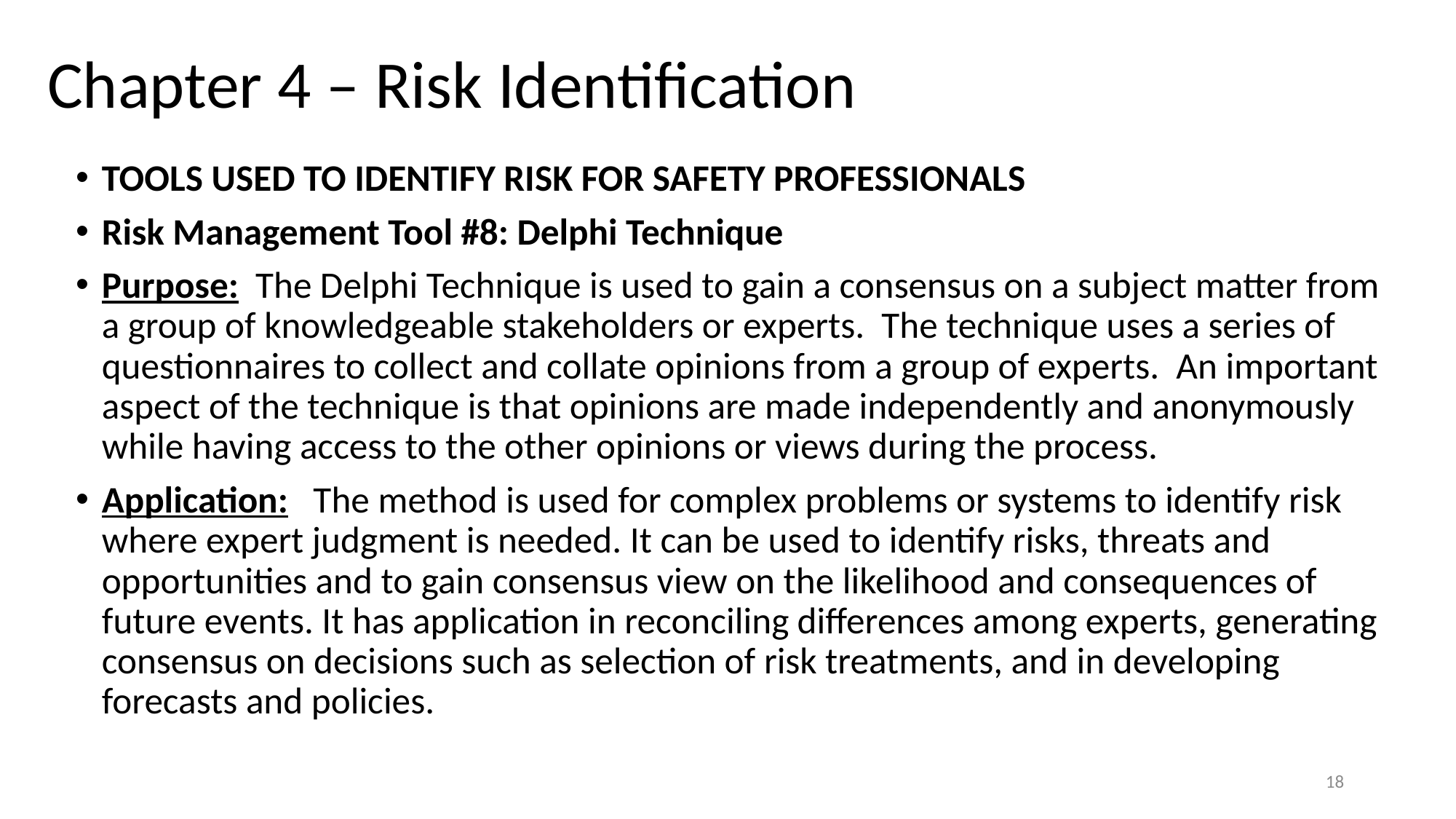

# Chapter 4 – Risk Identification
TOOLS USED TO IDENTIFY RISK FOR SAFETY PROFESSIONALS
Risk Management Tool #8: Delphi Technique
Purpose:  The Delphi Technique is used to gain a consensus on a subject matter from a group of knowledgeable stakeholders or experts.  The technique uses a series of questionnaires to collect and collate opinions from a group of experts.  An important aspect of the technique is that opinions are made independently and anonymously while having access to the other opinions or views during the process.
Application:   The method is used for complex problems or systems to identify risk where expert judgment is needed. It can be used to identify risks, threats and opportunities and to gain consensus view on the likelihood and consequences of future events. It has application in reconciling differences among experts, generating consensus on decisions such as selection of risk treatments, and in developing forecasts and policies.
18